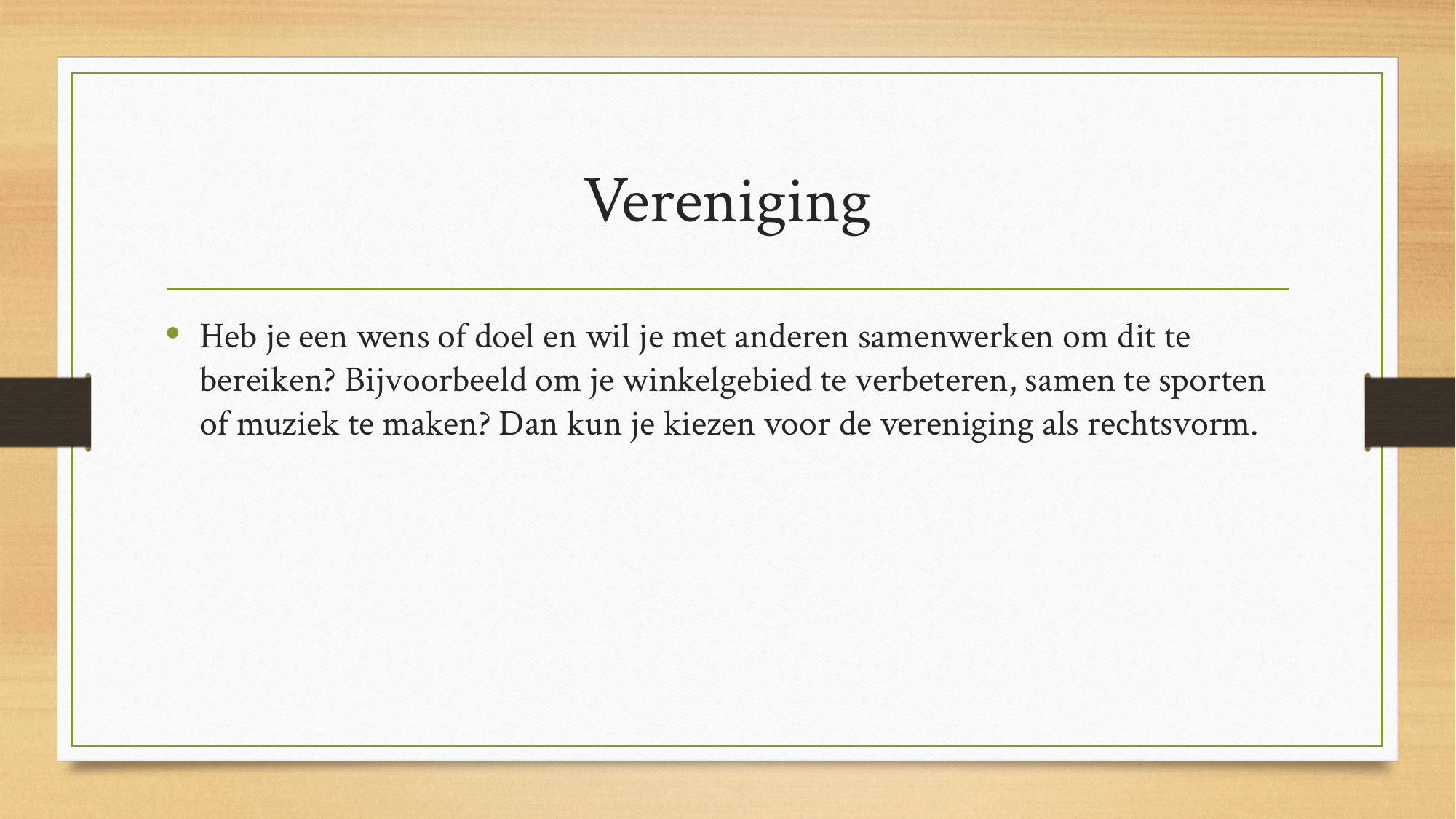

# Vereniging
Heb je een wens of doel en wil je met anderen samenwerken om dit te bereiken? Bijvoorbeeld om je winkelgebied te verbeteren, samen te sporten of muziek te maken? Dan kun je kiezen voor de vereniging als rechtsvorm.